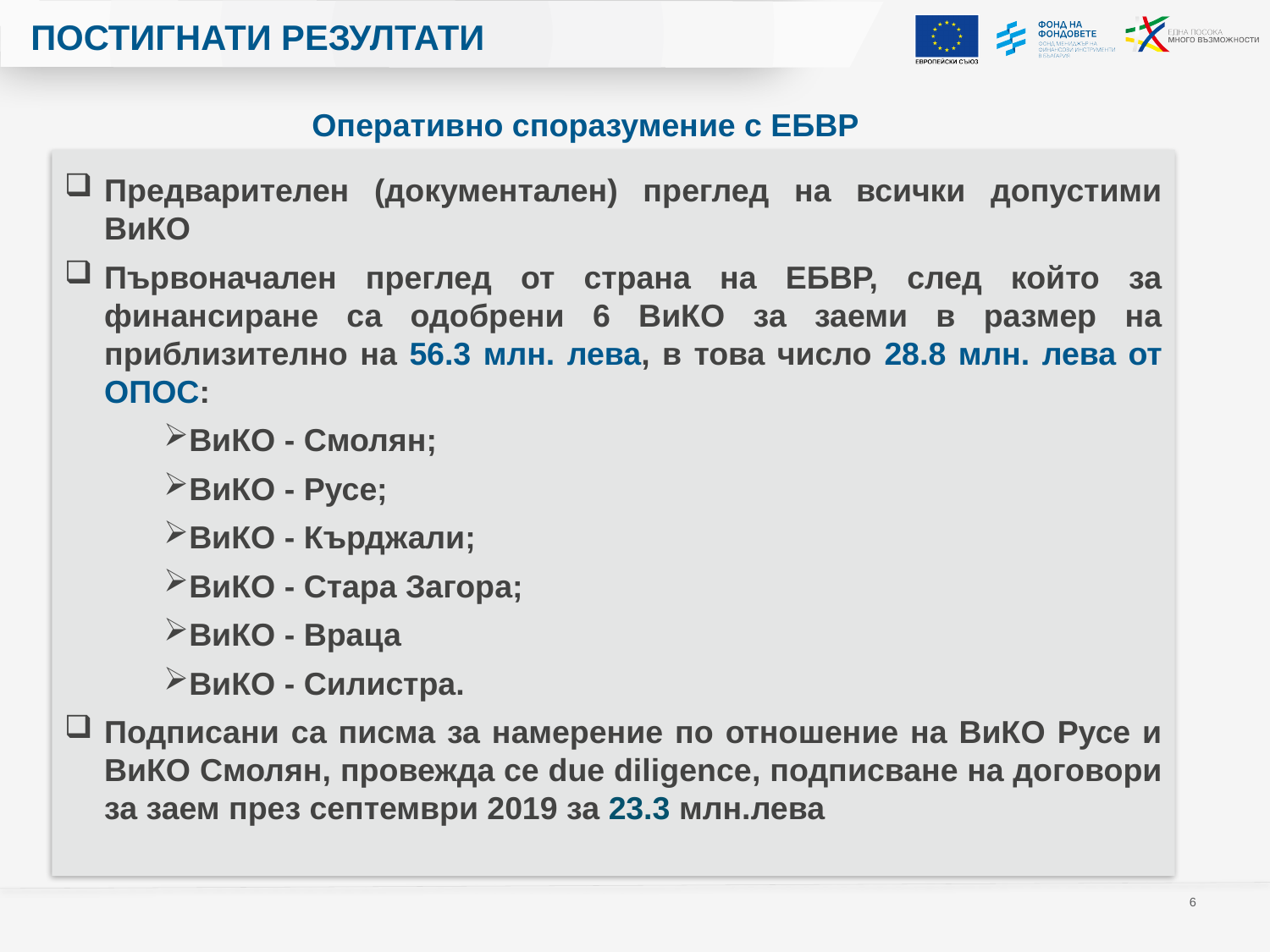

# ПОСТИГНАТИ РЕЗУЛТАТИ
Оперативно споразумение с ЕБВР
Предварителен (документален) преглед на всички допустими ВиКО
Първоначален преглед от страна на ЕБВР, след който за финансиране са одобрени 6 ВиКО за заеми в размер на приблизително на 56.3 млн. лева, в това число 28.8 млн. лева от ОПОС:
ВиКО - Смолян;
ВиКО - Русе;
ВиКО - Кърджали;
ВиКО - Стара Загора;
ВиКО - Враца
ВиКО - Силистра.
Подписани са писма за намерение по отношение на ВиКО Русе и ВиКО Смолян, провежда се due diligence, подписване на договори за заем през септември 2019 за 23.3 млн.лева